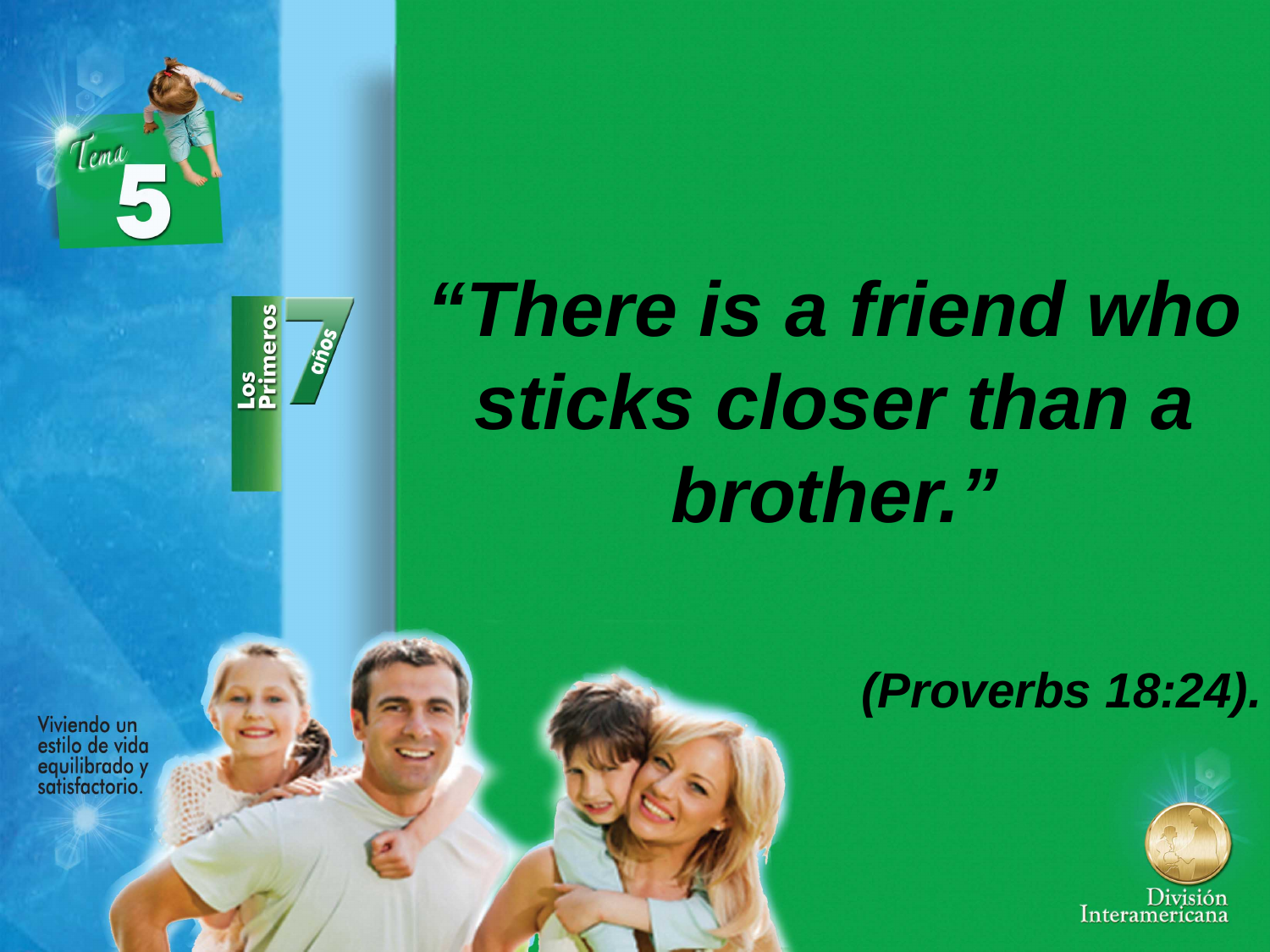

“There is a friend who sticks closer than a brother.”
                                                       (Proverbs 18:24).